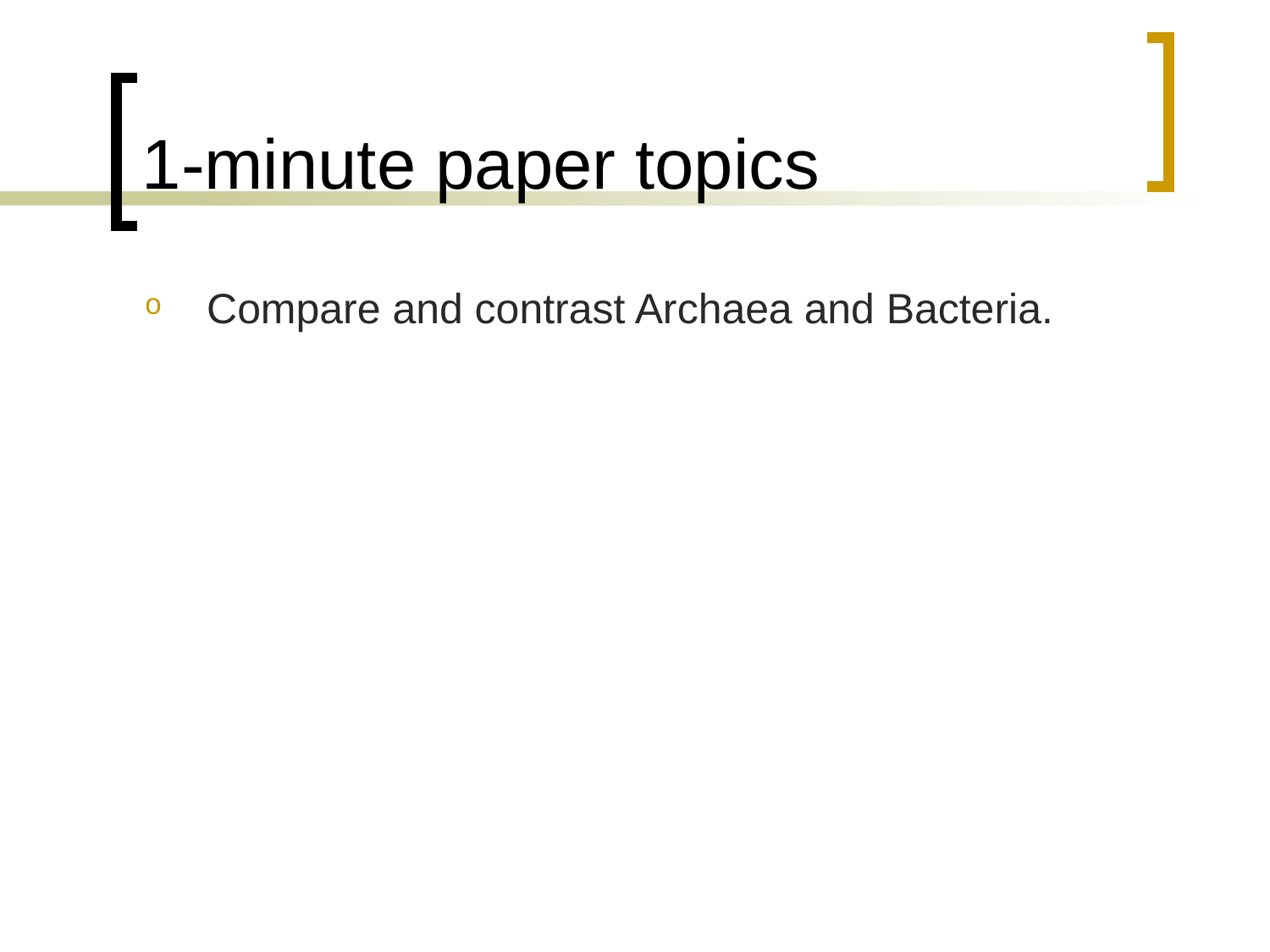

# 1-minute paper topics
Compare and contrast Archaea and Bacteria.